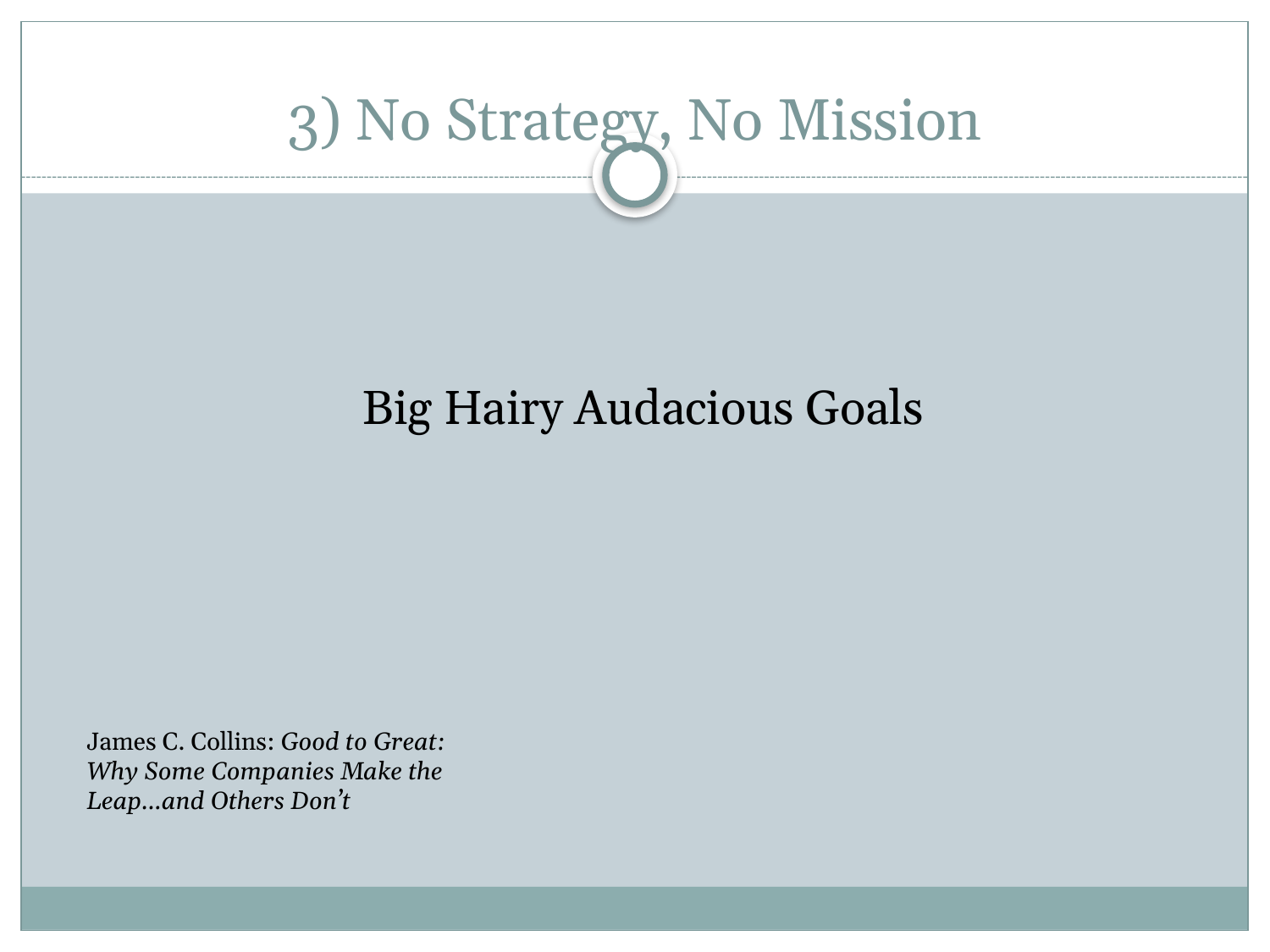

# 3) No Strategy, No Mission
Big Hairy Audacious Goals

James C. Collins: Good to Great: Why Some Companies Make the Leap…and Others Don’t